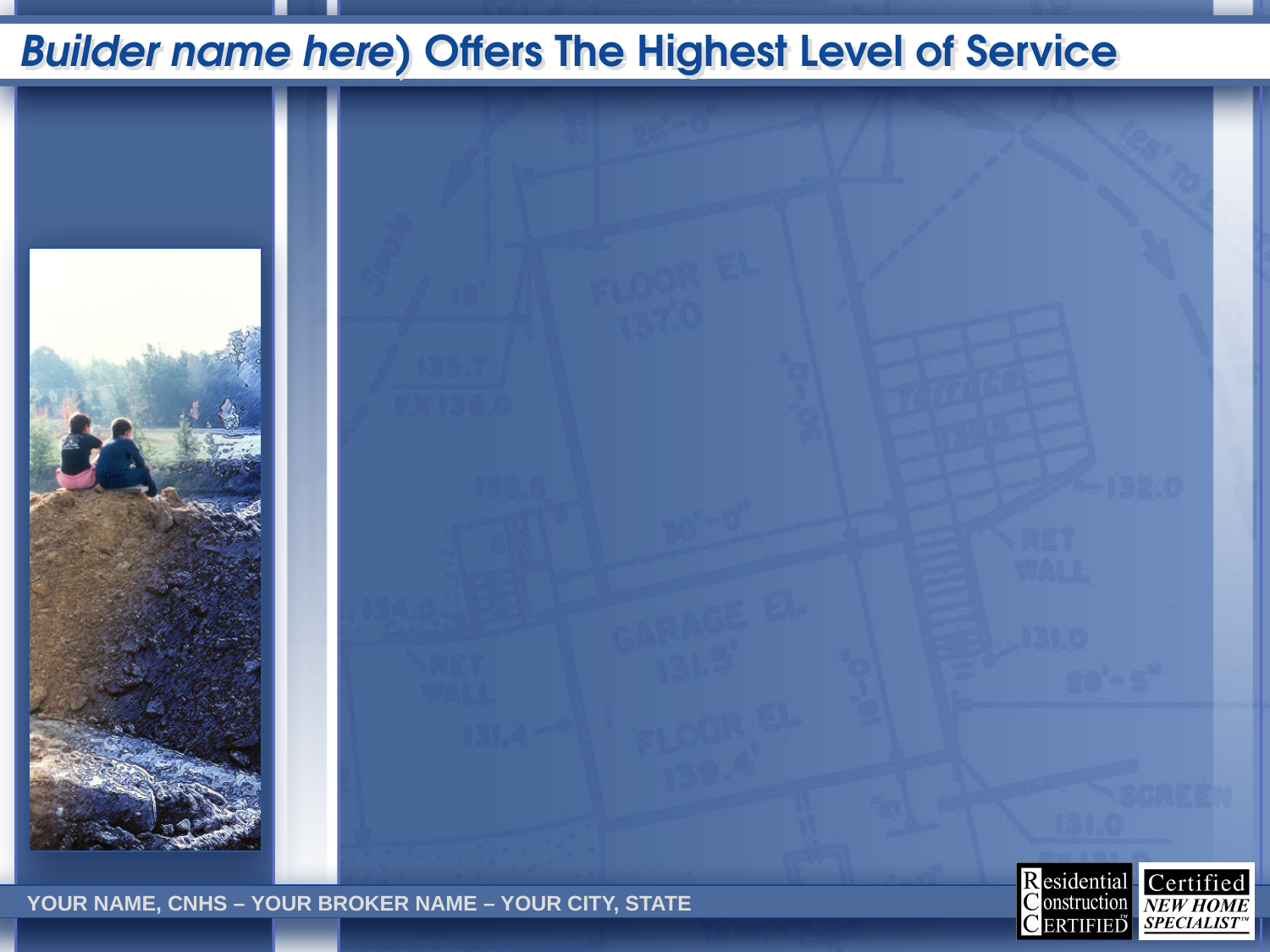

# Builder name here) Offers The Highest Level of Service

YOUR NAME, CNHS – YOUR BROKER NAME – YOUR CITY, STATE